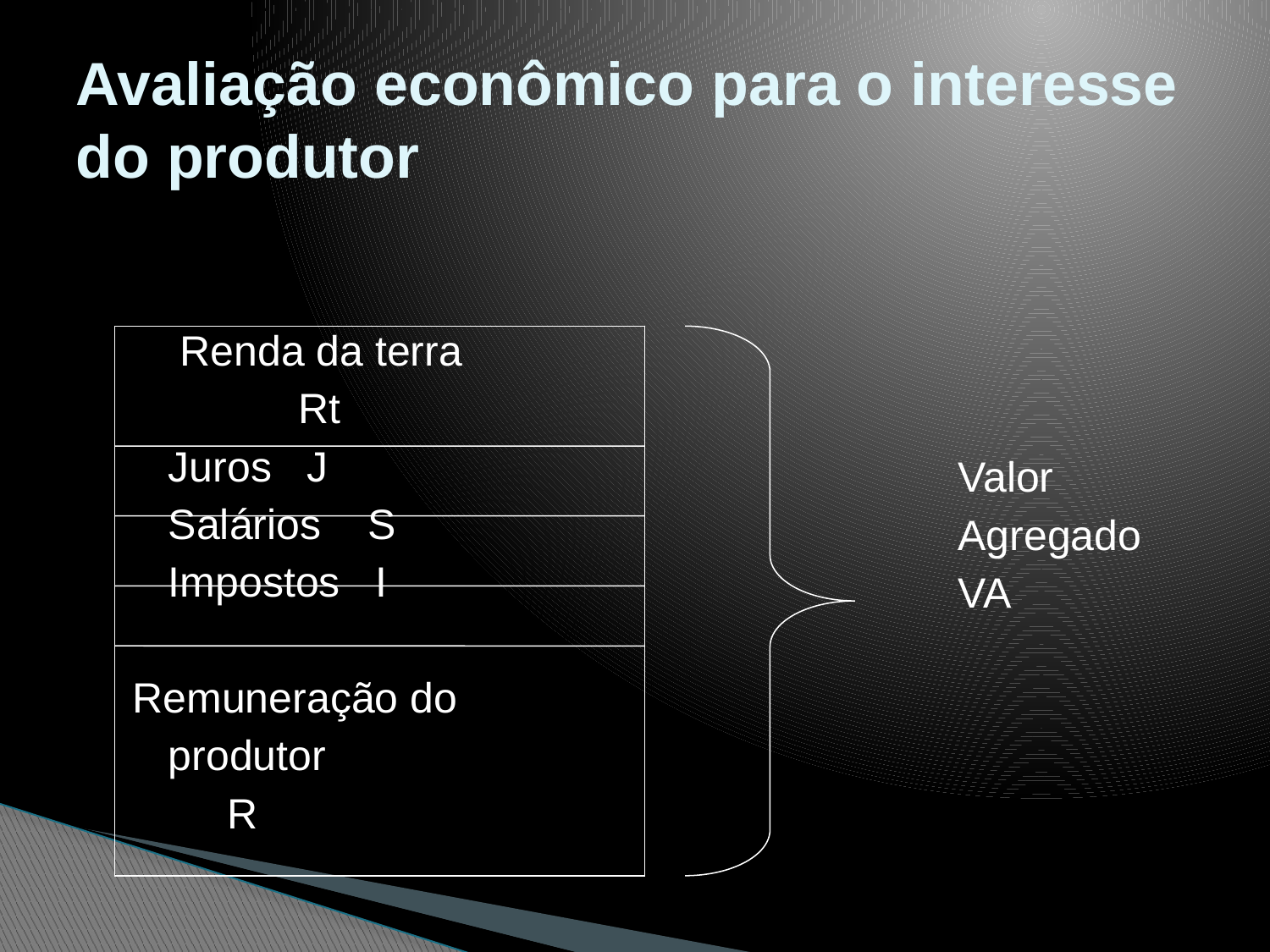

# Avaliação econômico para o interesse do produtor
    Renda da terra
              Rt
   Juros   J
   Salários    S
   Impostos   I

Remuneração do
   produtor
        R

                    Valor
                    Agregado
                    VA